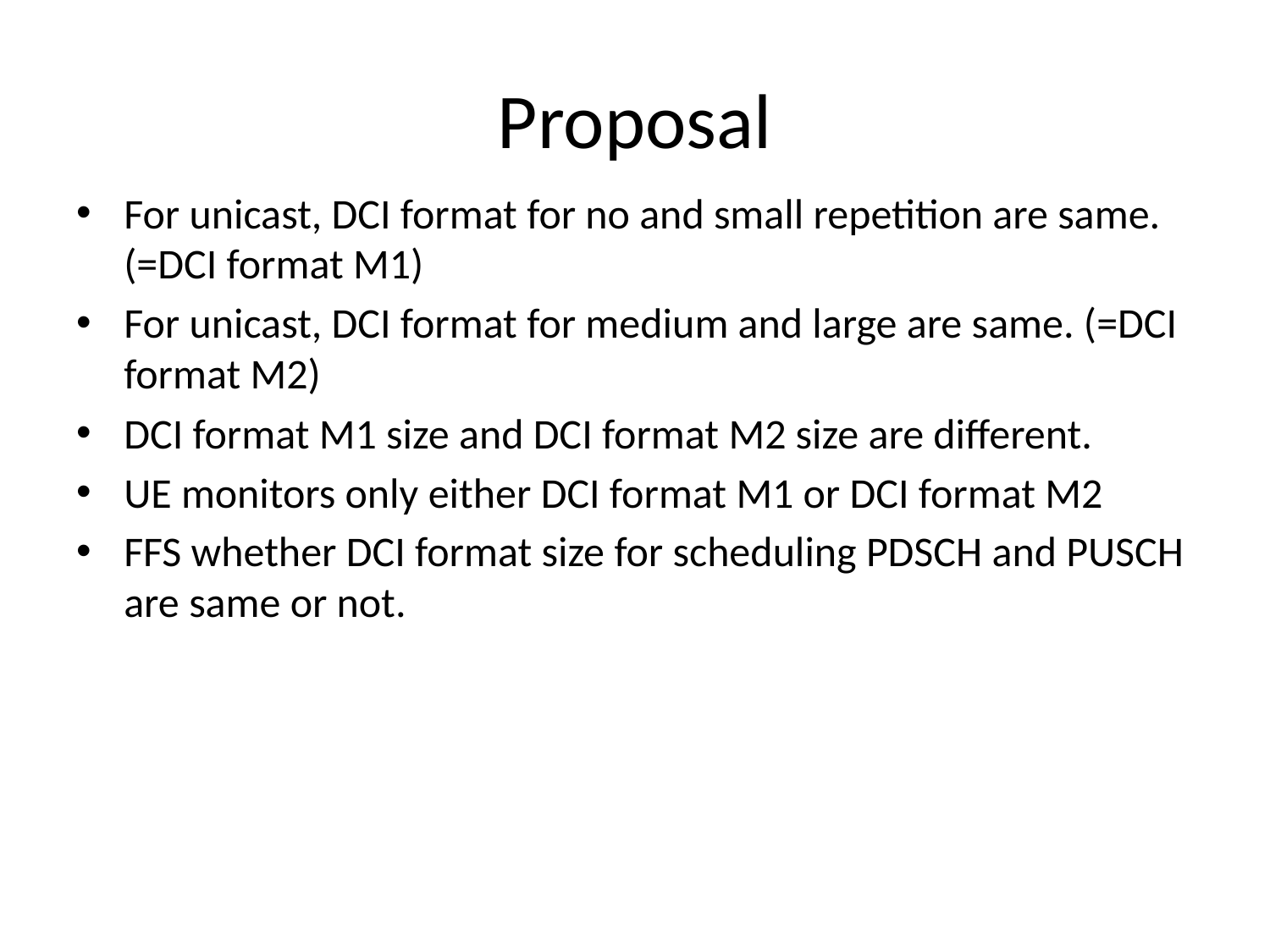

# Proposal
For unicast, DCI format for no and small repetition are same. (=DCI format M1)
For unicast, DCI format for medium and large are same. (=DCI format M2)
DCI format M1 size and DCI format M2 size are different.
UE monitors only either DCI format M1 or DCI format M2
FFS whether DCI format size for scheduling PDSCH and PUSCH are same or not.